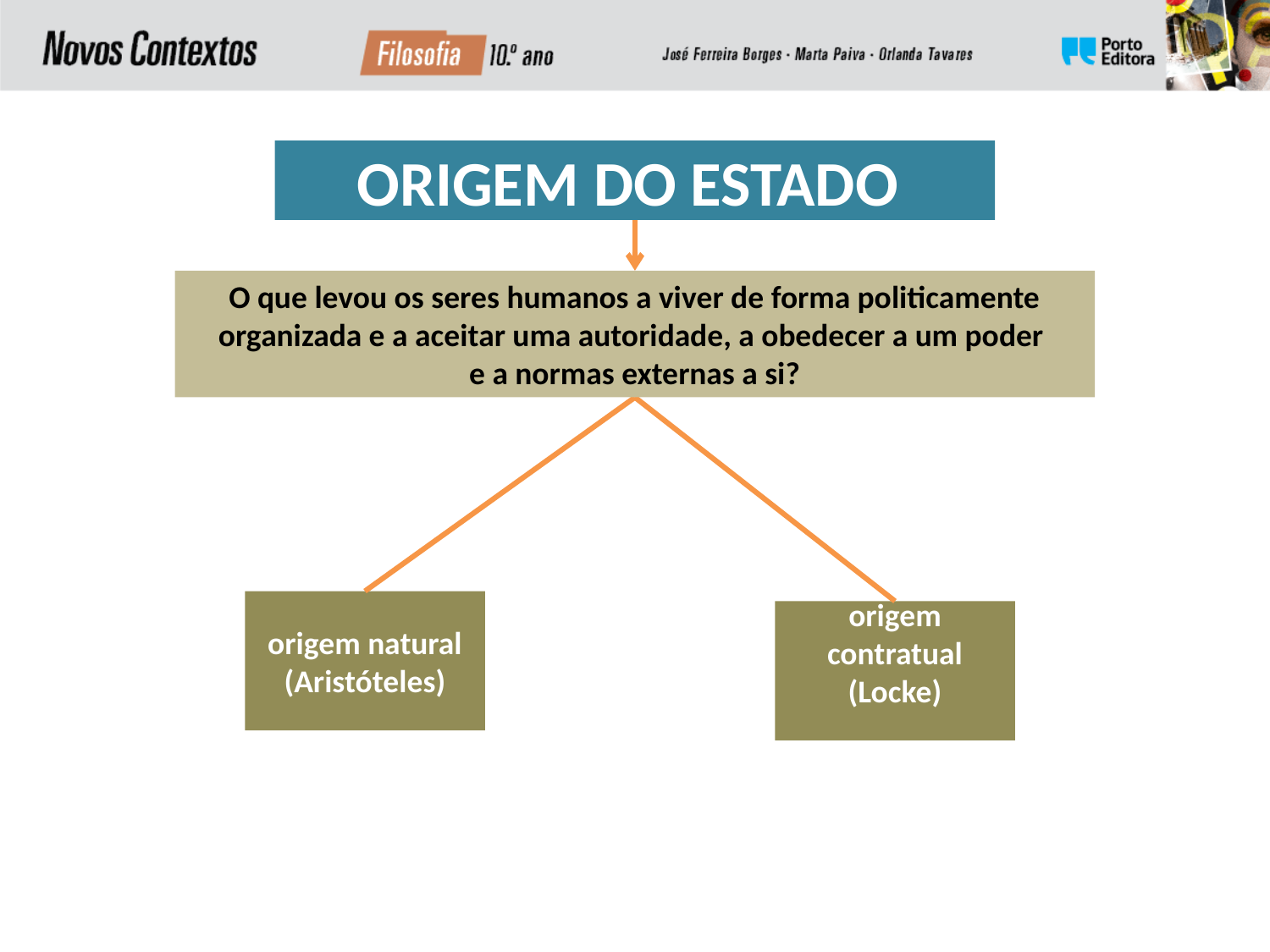

ORIGEM DO ESTADO
O que levou os seres humanos a viver de forma politicamente organizada e a aceitar uma autoridade, a obedecer a um poder
e a normas externas a si?
origem natural (Aristóteles)
origem contratual (Locke)